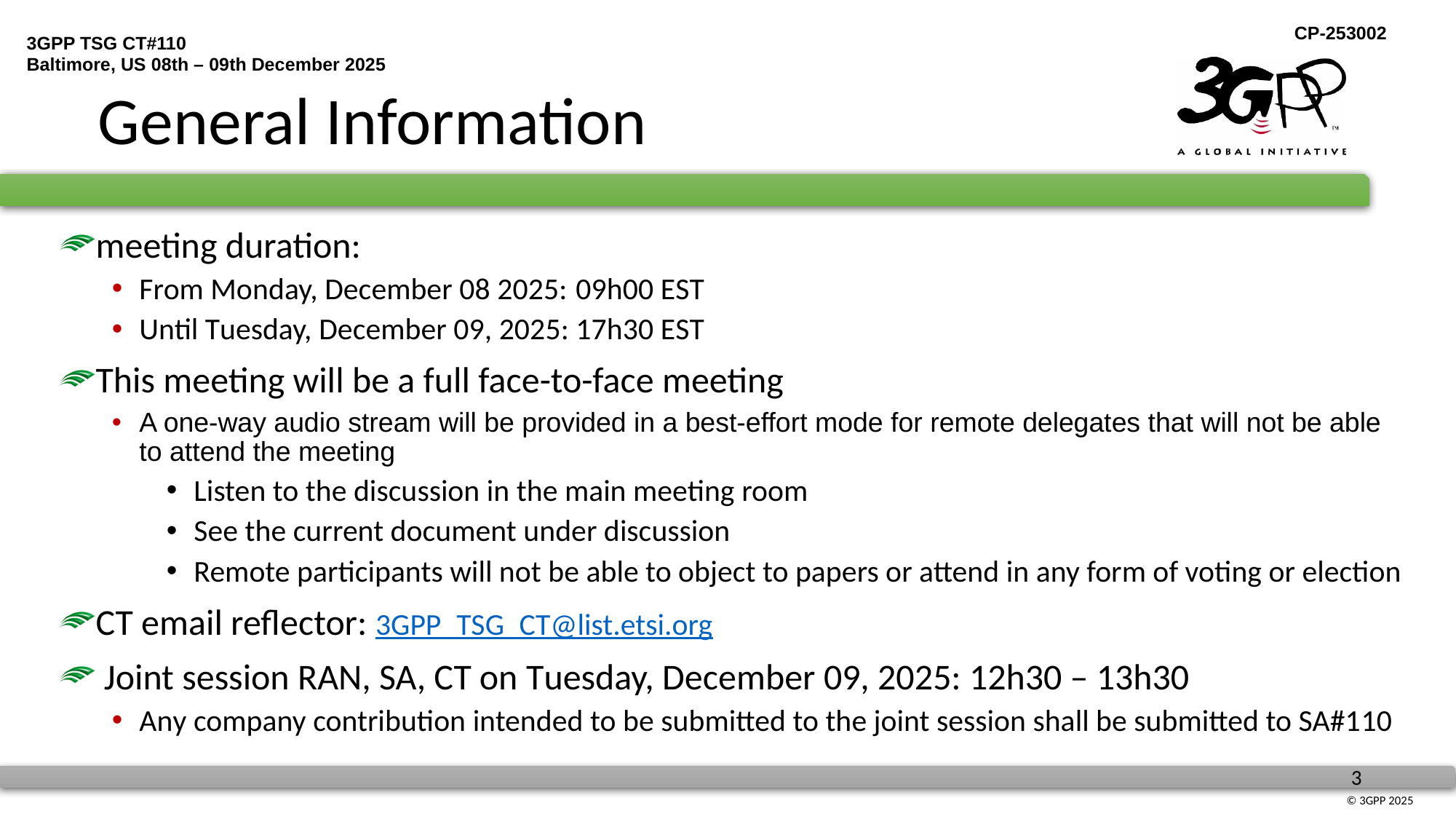

# General Information
meeting duration:
From Monday, December 08 2025:	09h00 EST
Until Tuesday, December 09, 2025:	17h30 EST
This meeting will be a full face-to-face meeting
A one-way audio stream will be provided in a best-effort mode for remote delegates that will not be able to attend the meeting
Listen to the discussion in the main meeting room
See the current document under discussion
Remote participants will not be able to object to papers or attend in any form of voting or election
CT email reflector: 3GPP_TSG_CT@list.etsi.org
 Joint session RAN, SA, CT on Tuesday, December 09, 2025: 12h30 – 13h30
Any company contribution intended to be submitted to the joint session shall be submitted to SA#110